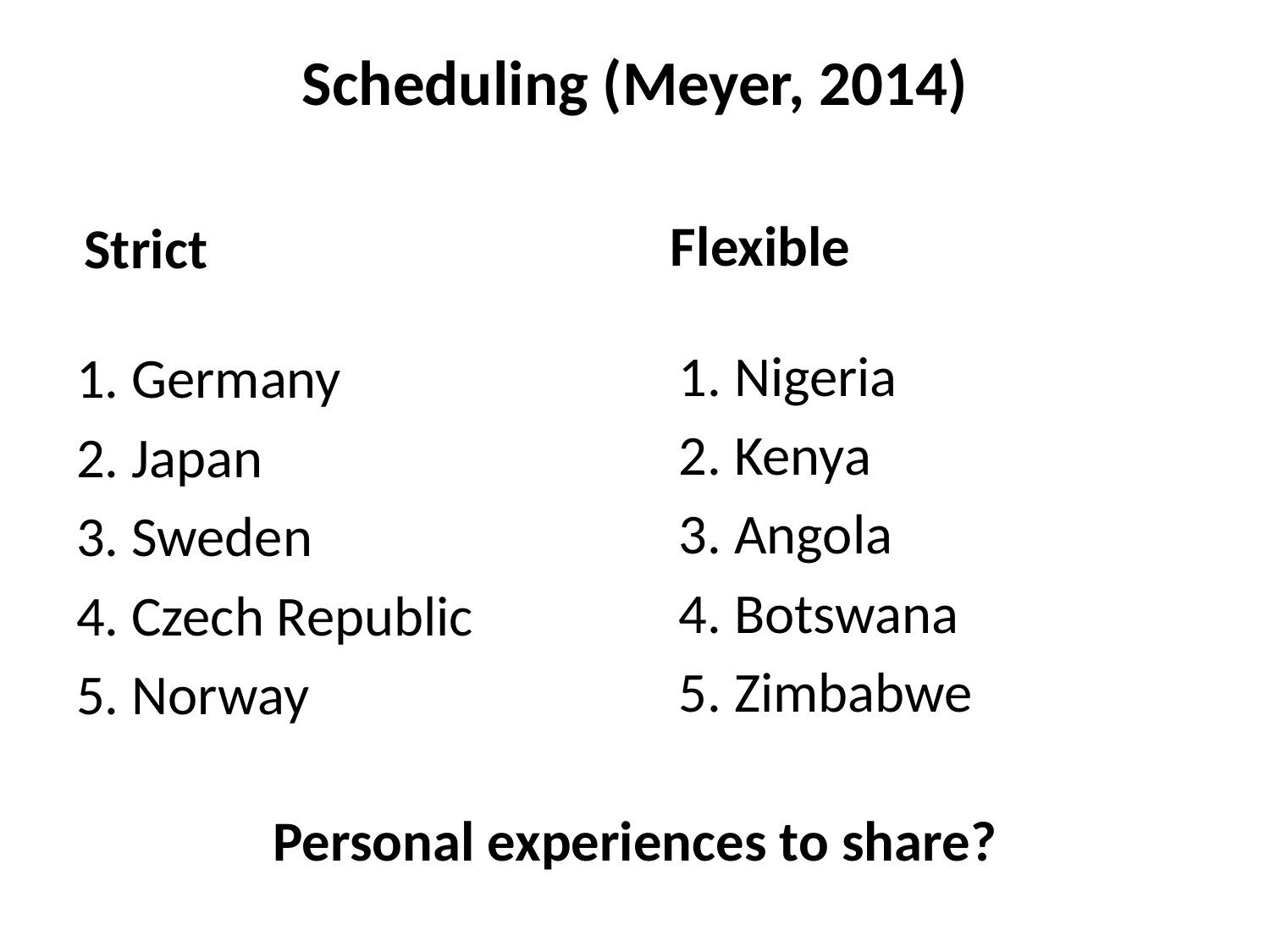

Scheduling (Meyer, 2014)
              Flexible
# Strict
1. Nigeria
2. Kenya
3. Angola
4. Botswana
5. Zimbabwe
1. Germany
2. Japan
3. Sweden
4. Czech Republic
5. Norway

Personal experiences to share?